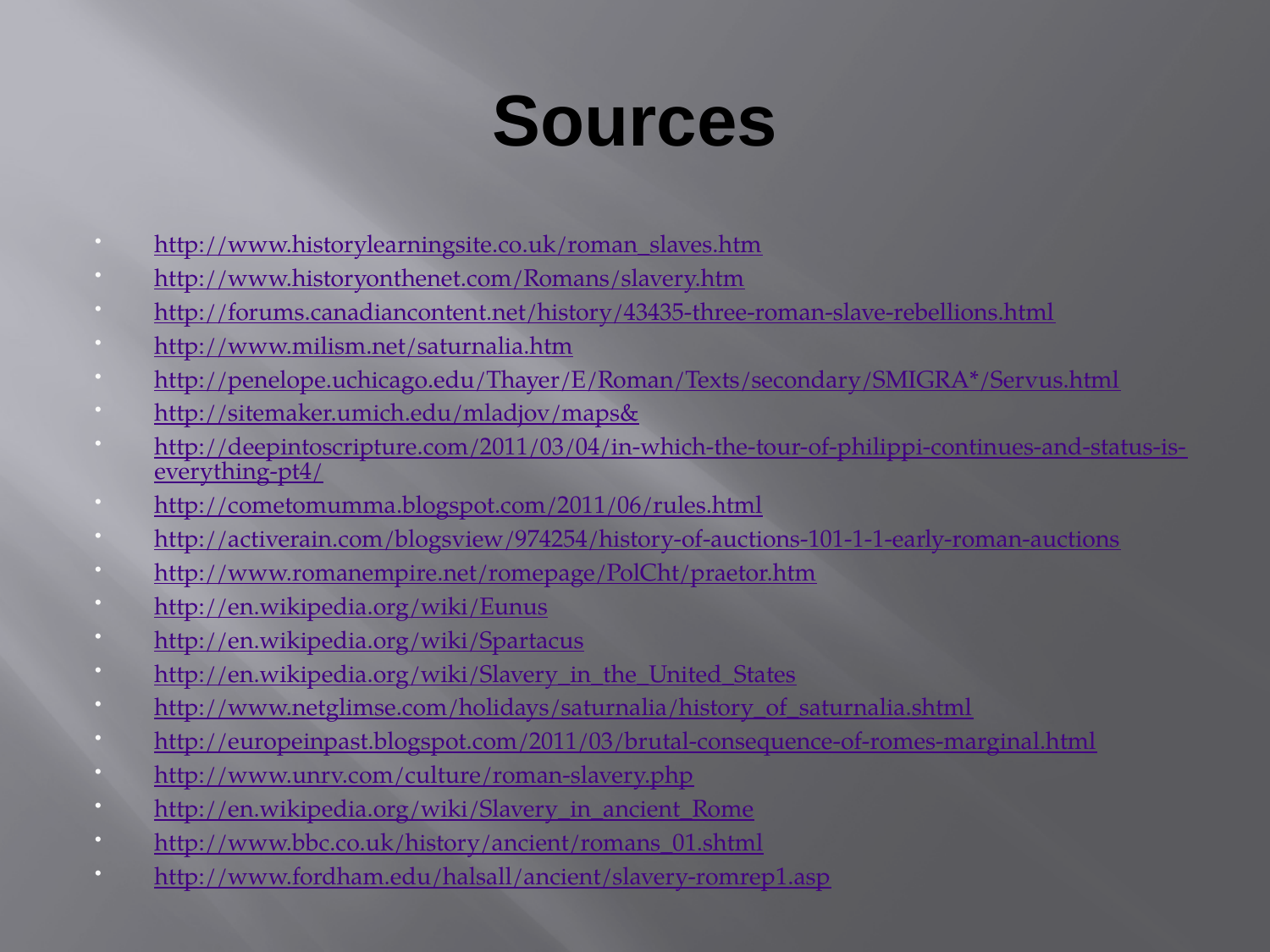

# Sources
http://www.historylearningsite.co.uk/roman_slaves.htm
http://www.historyonthenet.com/Romans/slavery.htm
http://forums.canadiancontent.net/history/43435-three-roman-slave-rebellions.html
http://www.milism.net/saturnalia.htm
http://penelope.uchicago.edu/Thayer/E/Roman/Texts/secondary/SMIGRA*/Servus.html
http://sitemaker.umich.edu/mladjov/maps&
http://deepintoscripture.com/2011/03/04/in-which-the-tour-of-philippi-continues-and-status-is-everything-pt4/
http://cometomumma.blogspot.com/2011/06/rules.html
http://activerain.com/blogsview/974254/history-of-auctions-101-1-1-early-roman-auctions
http://www.romanempire.net/romepage/PolCht/praetor.htm
http://en.wikipedia.org/wiki/Eunus
http://en.wikipedia.org/wiki/Spartacus
http://en.wikipedia.org/wiki/Slavery_in_the_United_States
http://www.netglimse.com/holidays/saturnalia/history_of_saturnalia.shtml
http://europeinpast.blogspot.com/2011/03/brutal-consequence-of-romes-marginal.html
http://www.unrv.com/culture/roman-slavery.php
http://en.wikipedia.org/wiki/Slavery_in_ancient_Rome
http://www.bbc.co.uk/history/ancient/romans_01.shtml
http://www.fordham.edu/halsall/ancient/slavery-romrep1.asp